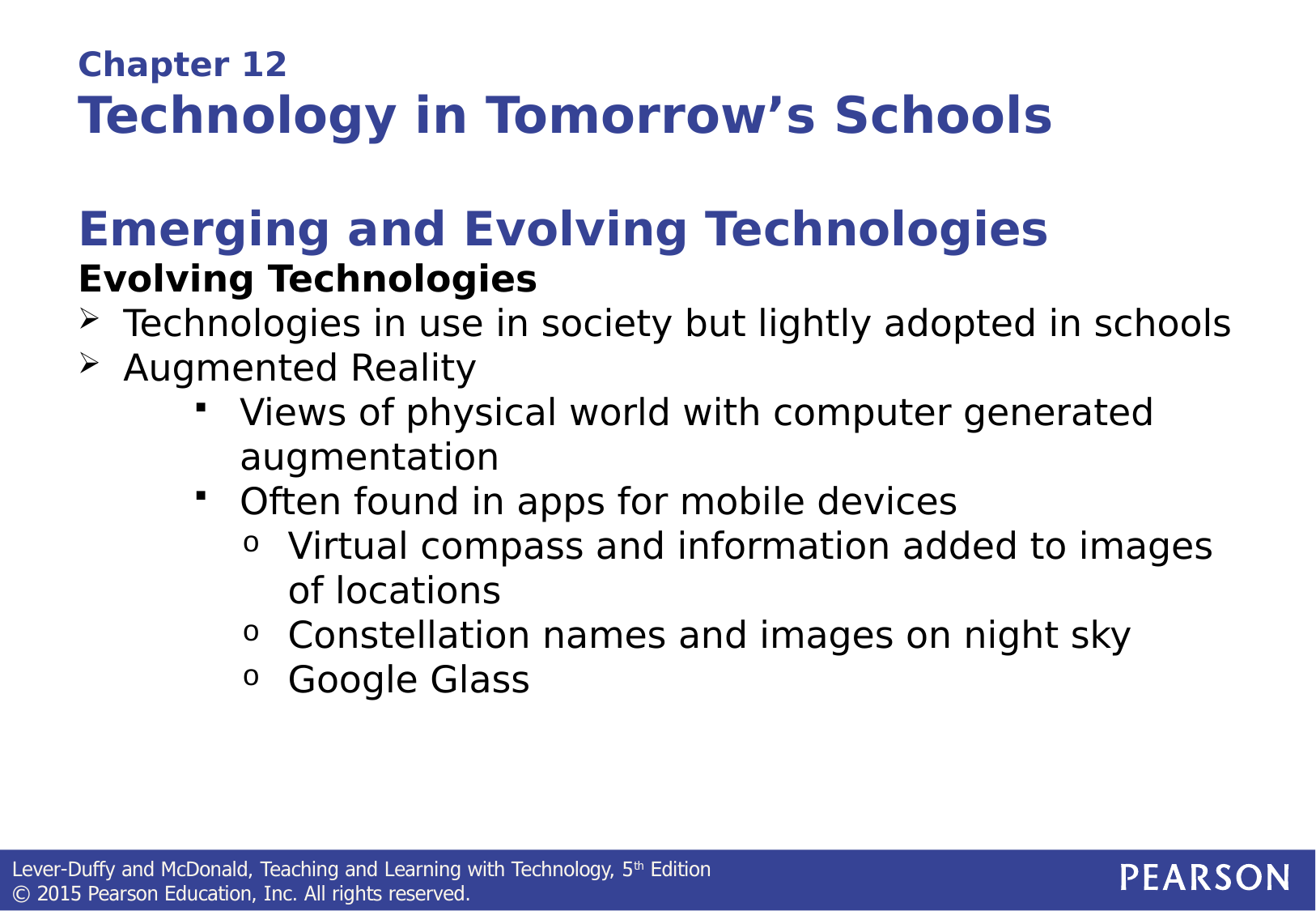

# Chapter 12 Technology in Tomorrow’s Schools
Emerging and Evolving Technologies
Evolving Technologies
Technologies in use in society but lightly adopted in schools
Augmented Reality
Views of physical world with computer generated augmentation
Often found in apps for mobile devices
Virtual compass and information added to images of locations
Constellation names and images on night sky
Google Glass